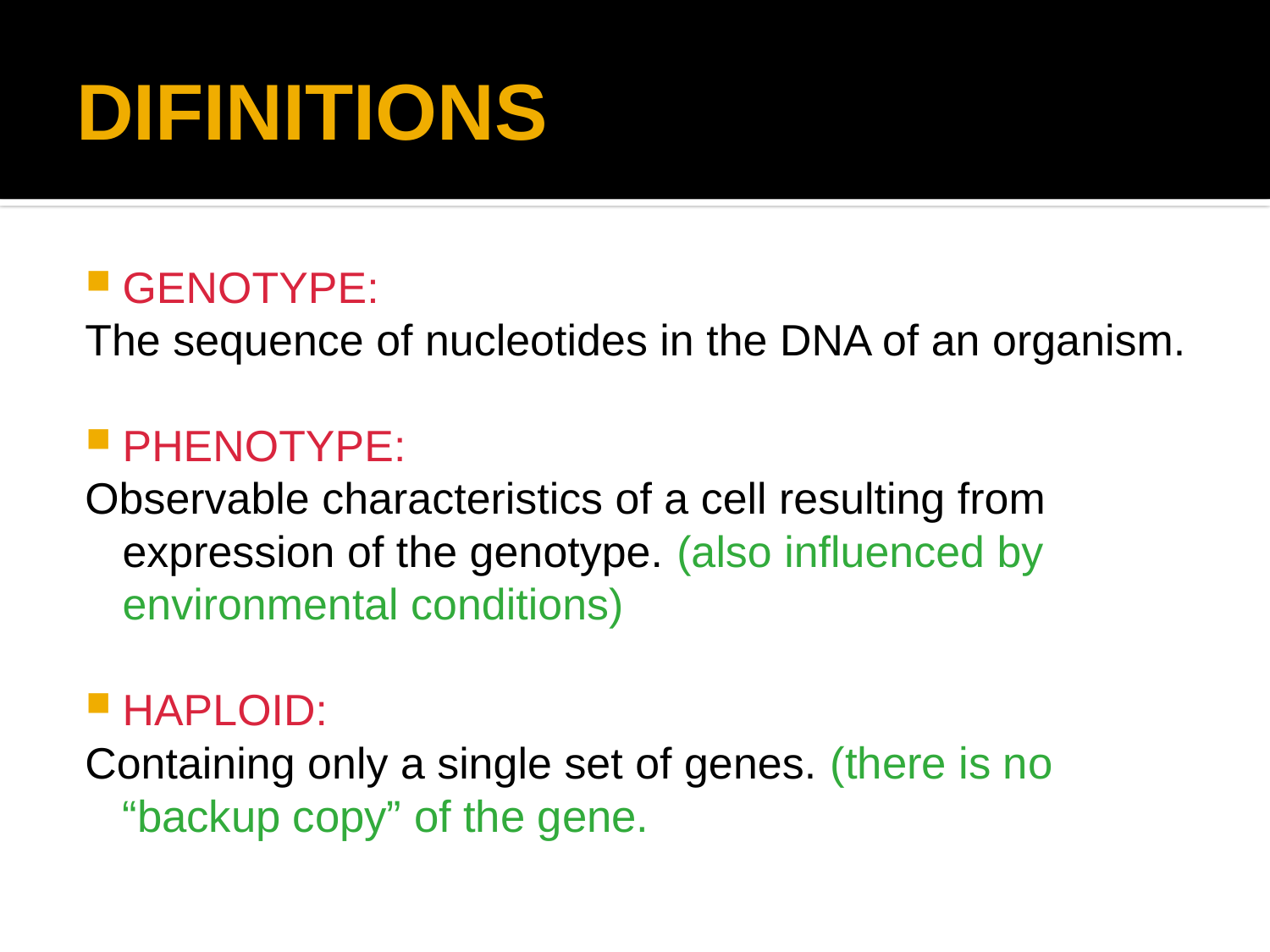

# DIFINITIONS
GENOTYPE:
The sequence of nucleotides in the DNA of an organism.

PHENOTYPE:
Observable characteristics of a cell resulting from expression of the genotype. (also influenced by environmental conditions)

HAPLOID:
Containing only a single set of genes. (there is no “backup copy” of the gene.